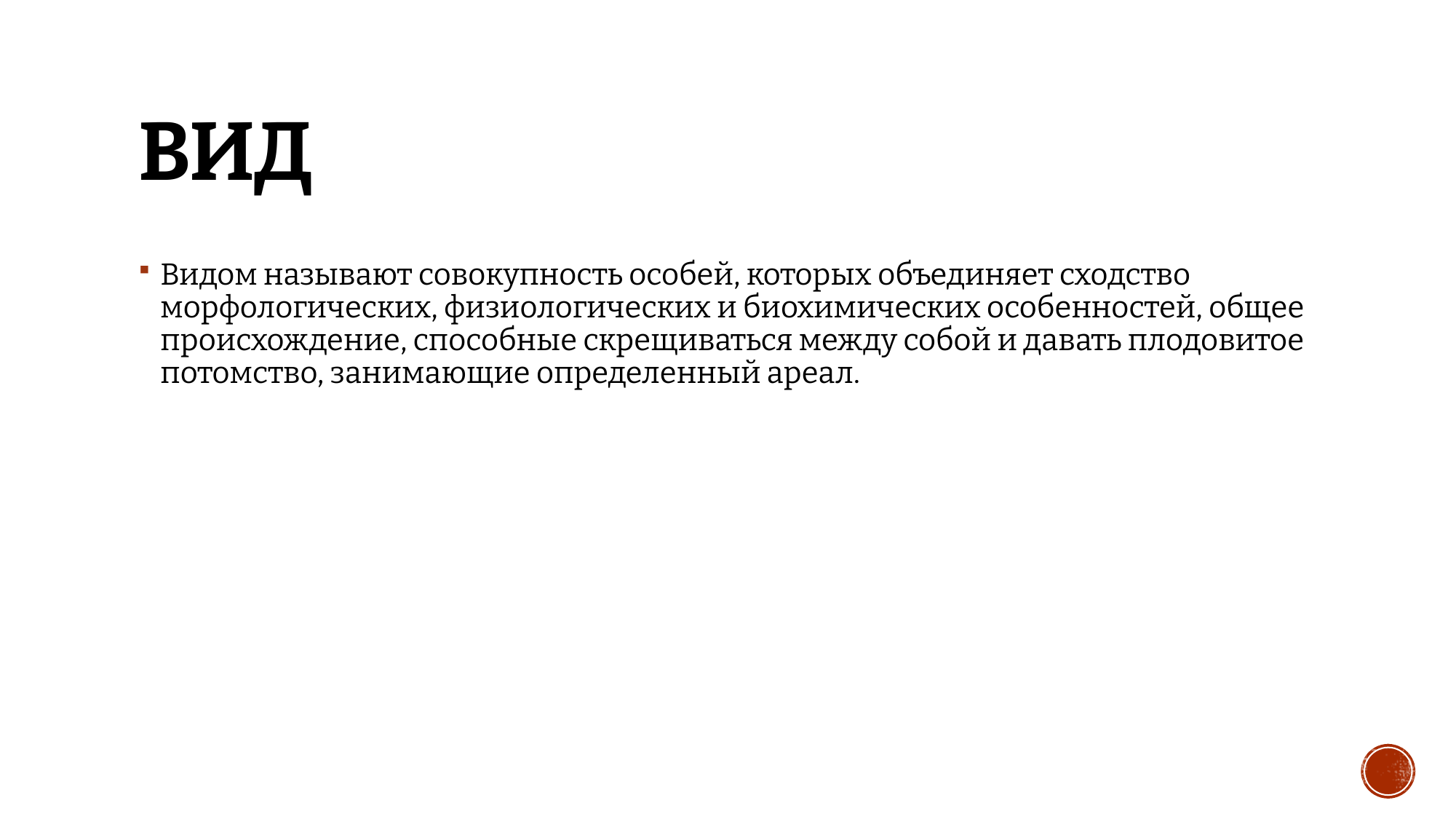

# Вид
Видом называют совокупность особей, которых объединяет сходство морфологических, физиологических и биохимических особенностей, общее происхождение, способные скрещиваться между собой и давать плодовитое потомство, занимающие определенный ареал.